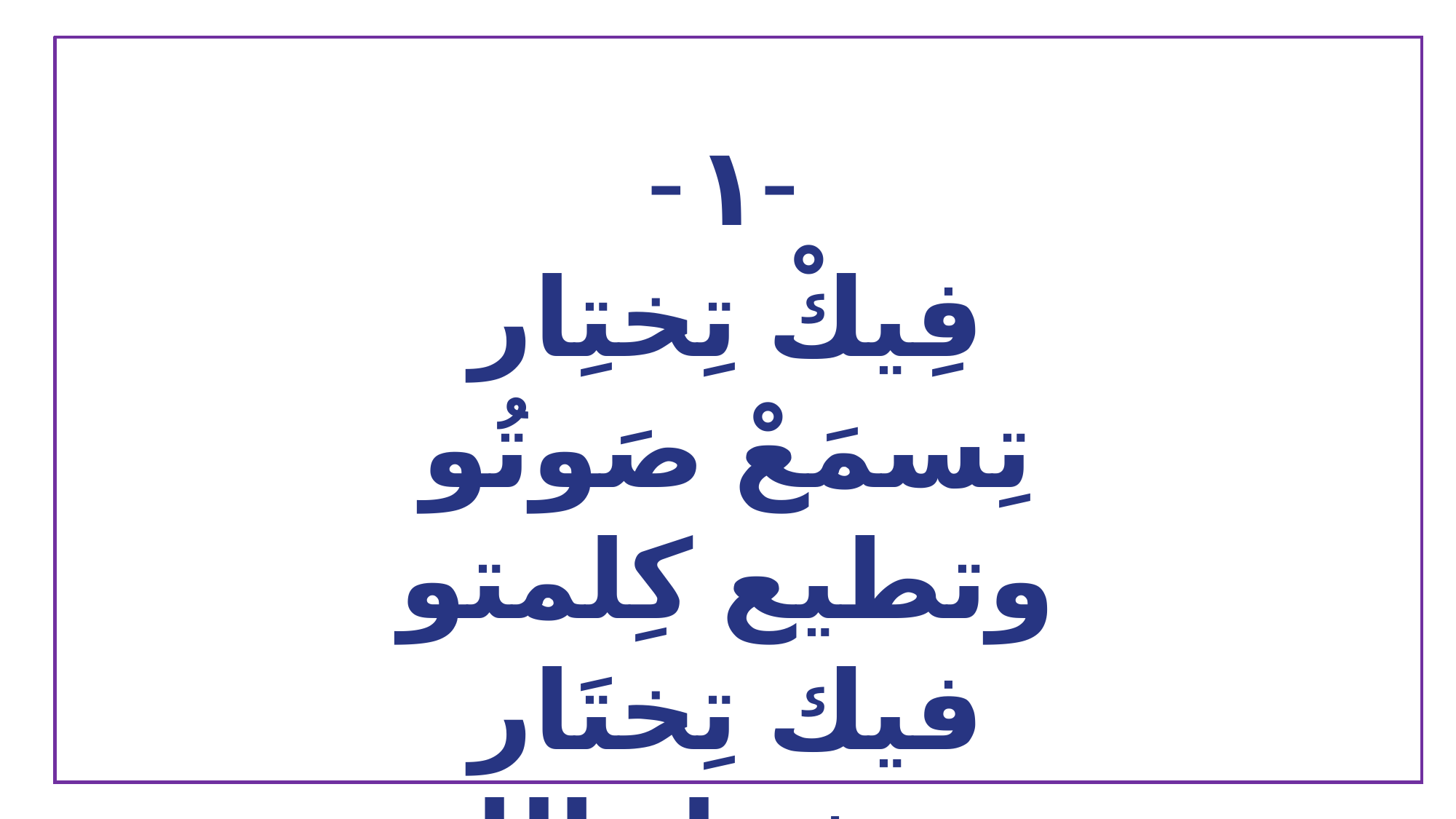

-١-
فِيكْ تِختِار تِسمَعْ صَوتُو وتطيع كِلمتو
فيك تِختَار تعيش ل الله